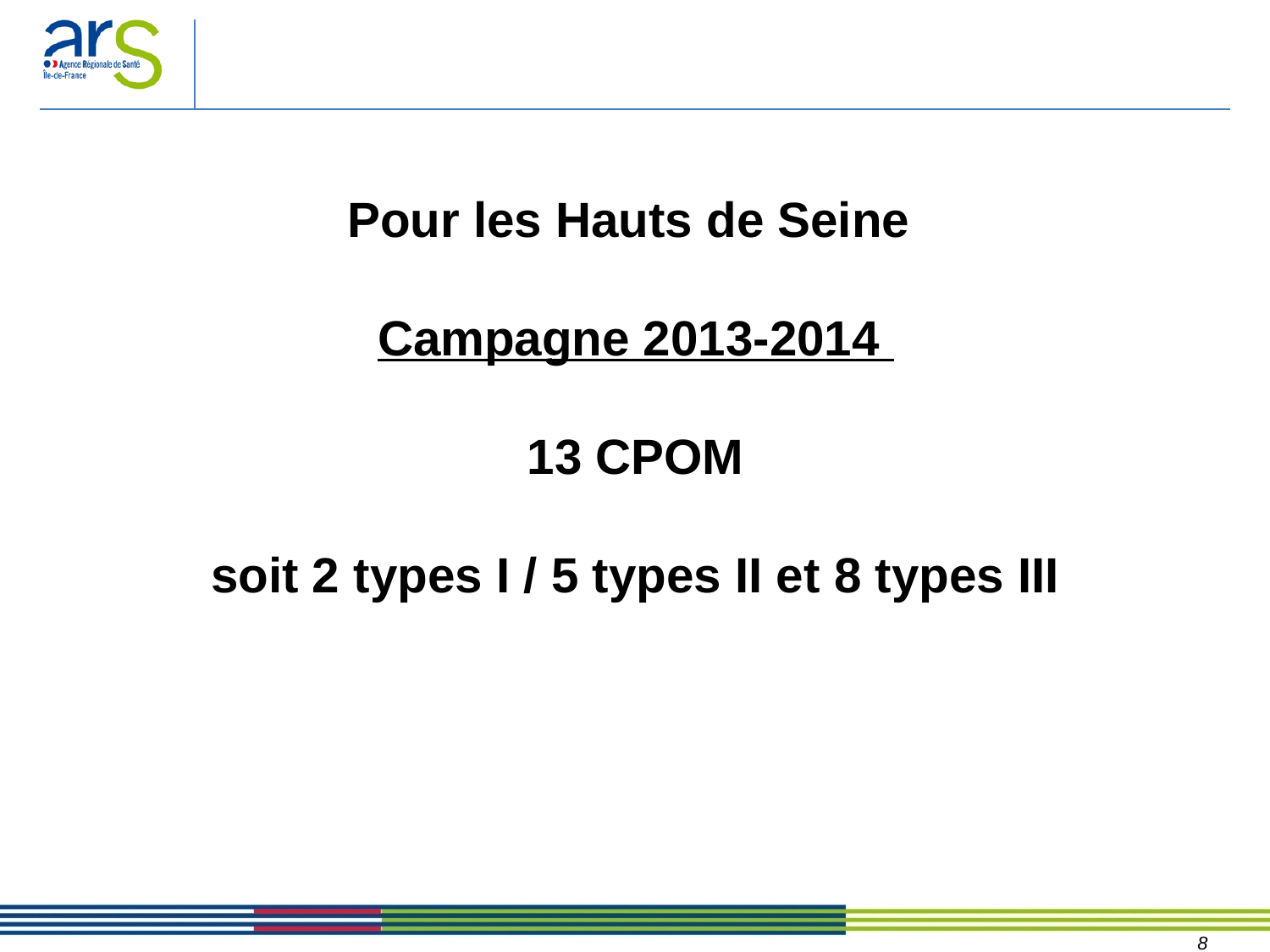

# Pour les Hauts de Seine Campagne 2013-2014 13 CPOM soit 2 types I / 5 types II et 8 types III